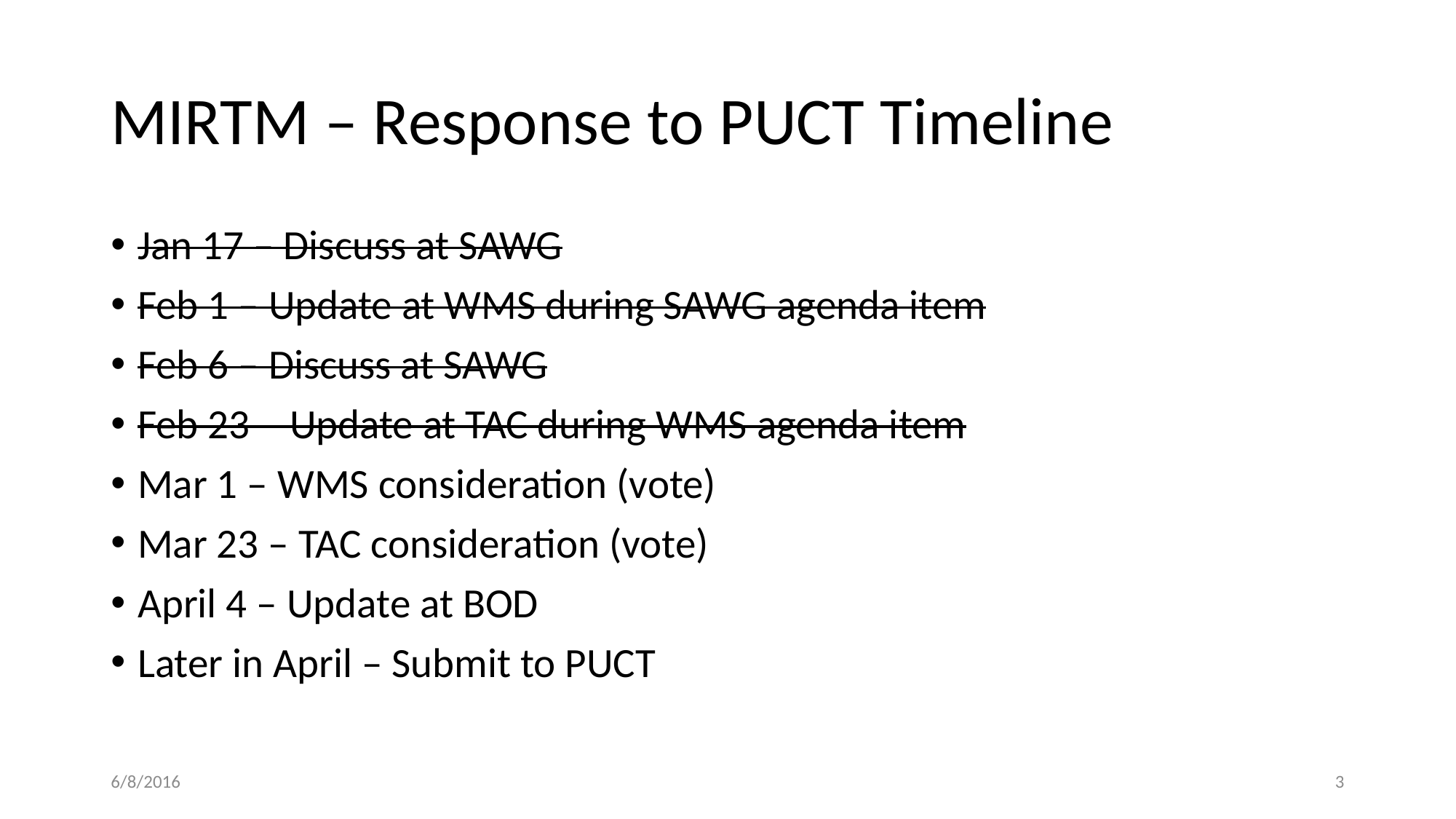

# MIRTM – Response to PUCT Timeline
Jan 17 – Discuss at SAWG
Feb 1 – Update at WMS during SAWG agenda item
Feb 6 – Discuss at SAWG
Feb 23 – Update at TAC during WMS agenda item
Mar 1 – WMS consideration (vote)
Mar 23 – TAC consideration (vote)
April 4 – Update at BOD
Later in April – Submit to PUCT

6/8/2016
3